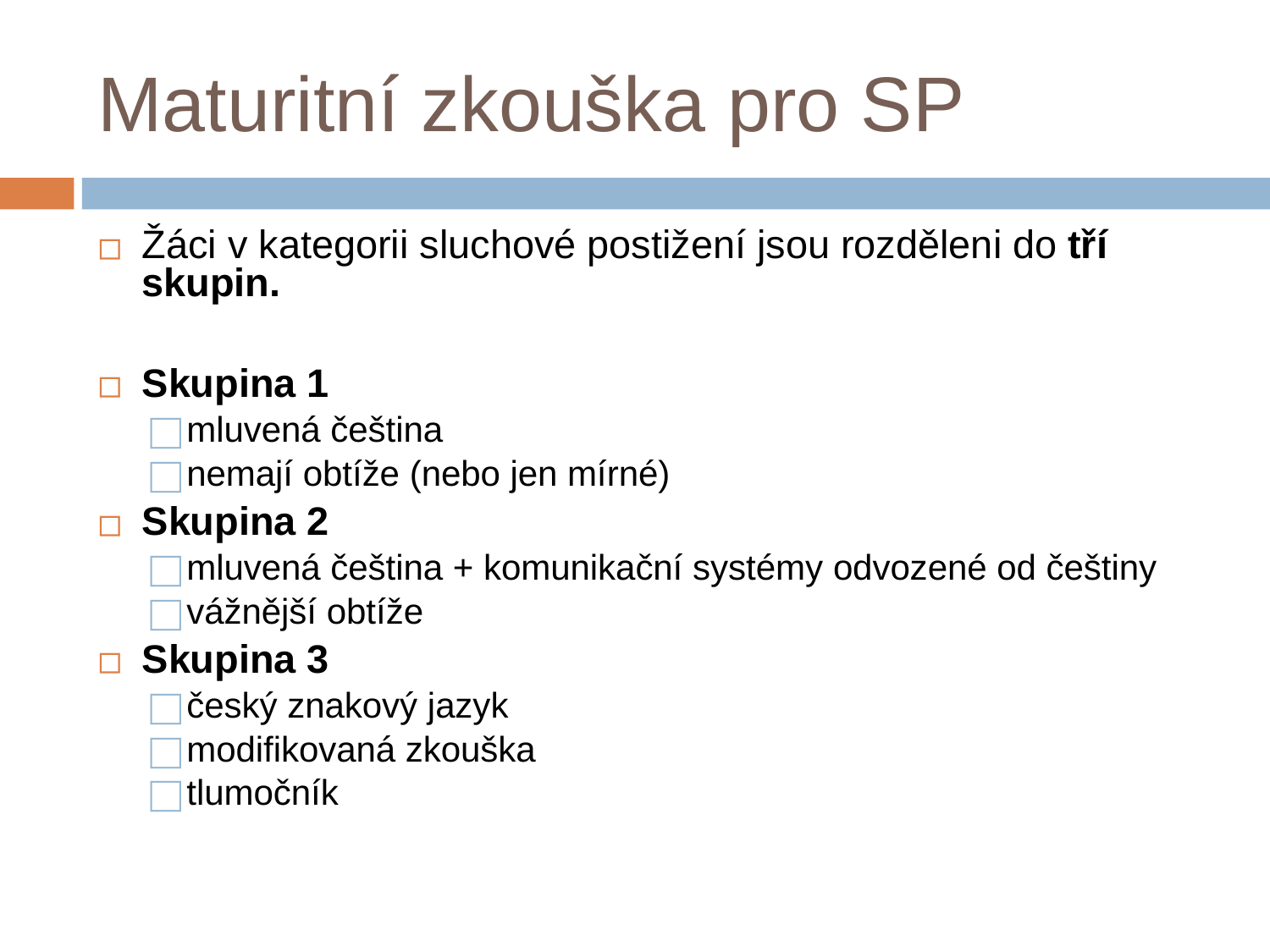

# Maturitní zkouška pro SP
Žáci v kategorii sluchové postižení jsou rozděleni do tří skupin.

Skupina 1
mluvená čeština
nemají obtíže (nebo jen mírné)
Skupina 2
mluvená čeština + komunikační systémy odvozené od češtiny
vážnější obtíže
Skupina 3
český znakový jazyk
modifikovaná zkouška
tlumočník